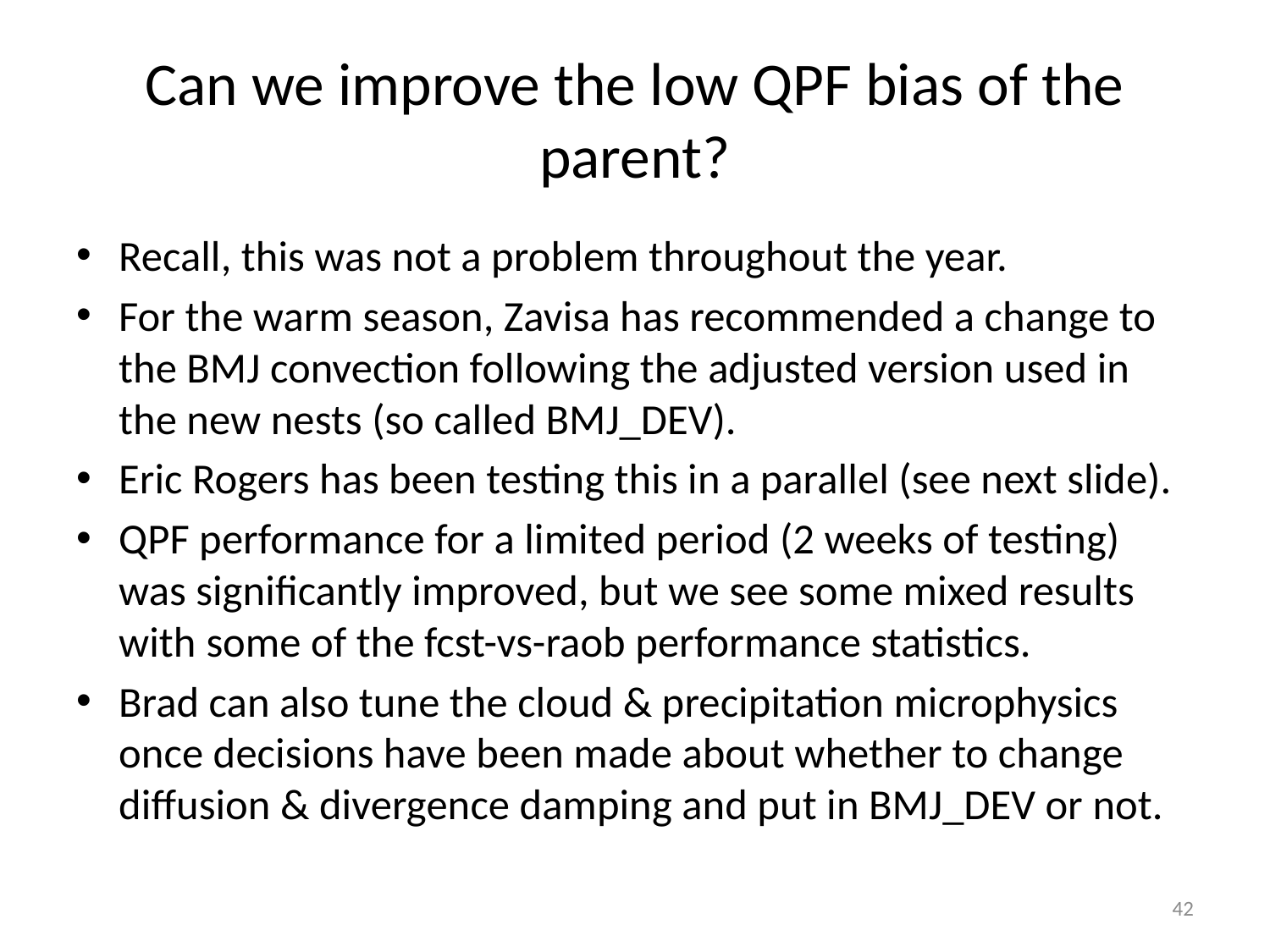

# Can we improve the low QPF bias of the parent?
Recall, this was not a problem throughout the year.
For the warm season, Zavisa has recommended a change to the BMJ convection following the adjusted version used in the new nests (so called BMJ_DEV).
Eric Rogers has been testing this in a parallel (see next slide).
QPF performance for a limited period (2 weeks of testing) was significantly improved, but we see some mixed results with some of the fcst-vs-raob performance statistics.
Brad can also tune the cloud & precipitation microphysics once decisions have been made about whether to change diffusion & divergence damping and put in BMJ_DEV or not.
42